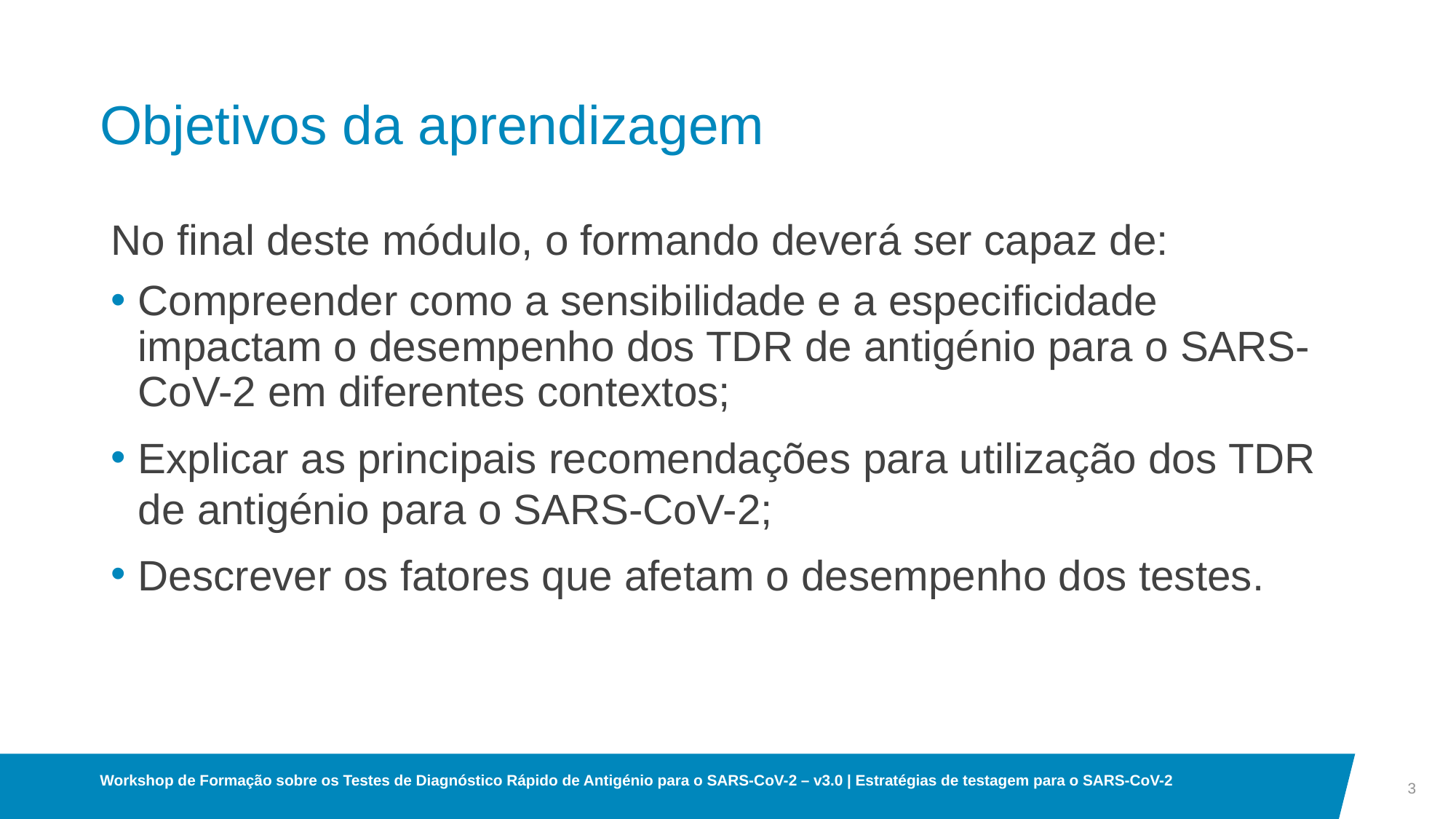

# Objetivos da aprendizagem
No final deste módulo, o formando deverá ser capaz de:
Compreender como a sensibilidade e a especificidade impactam o desempenho dos TDR de antigénio para o SARS-CoV-2 em diferentes contextos;
Explicar as principais recomendações para utilização dos TDR de antigénio para o SARS-CoV-2;
Descrever os fatores que afetam o desempenho dos testes.

3
Workshop de Formação sobre os Testes de Diagnóstico Rápido de Antigénio para o SARS-CoV-2 – v3.0 | Estratégias de testagem para o SARS-CoV-2